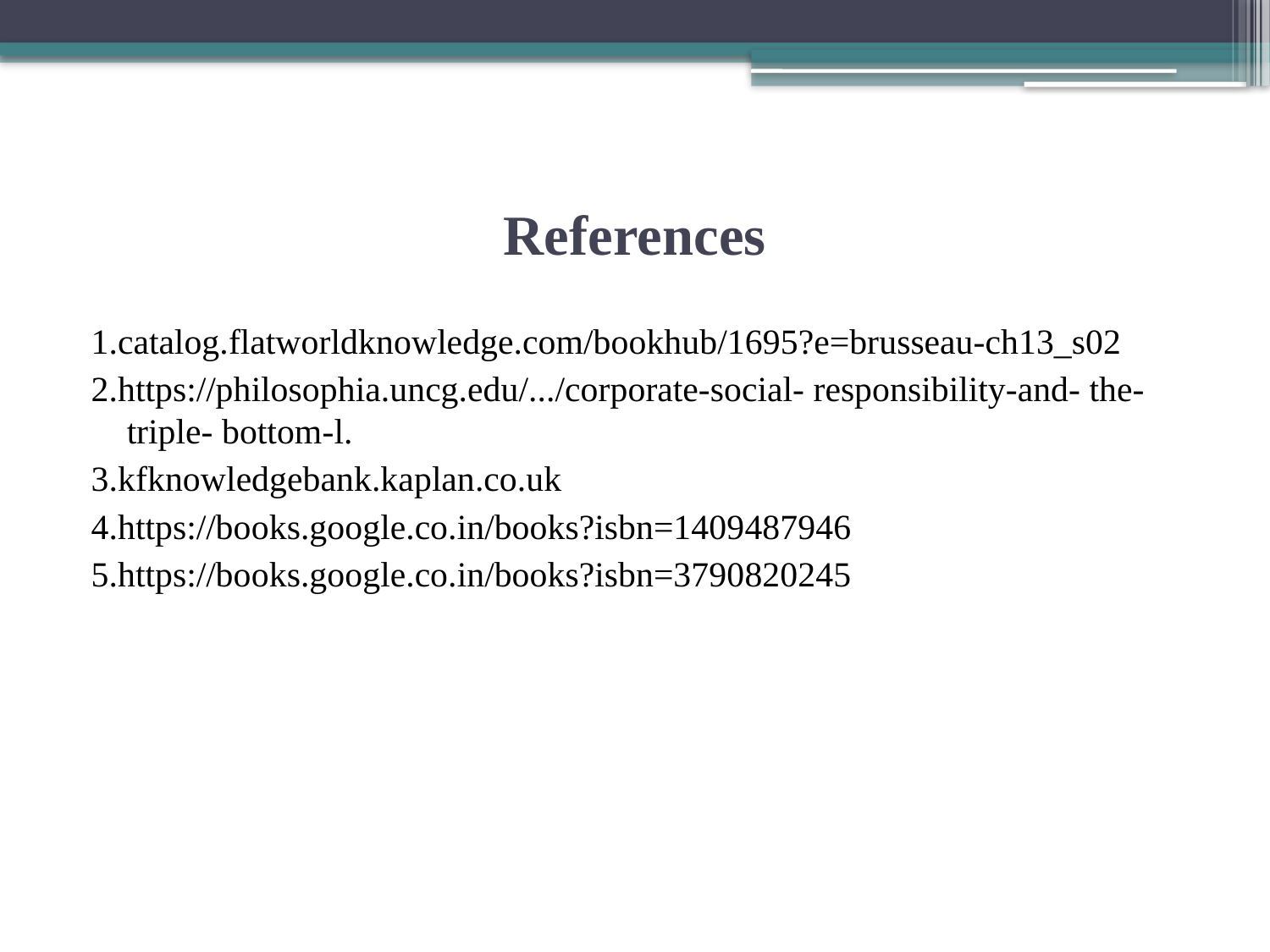

# References
1.catalog.flatworldknowledge.com/bookhub/1695?e=brusseau-ch13_s02
2.https://philosophia.uncg.edu/.../corporate-social- responsibility-and- the-triple- bottom-l.
3.kfknowledgebank.kaplan.co.uk
4.https://books.google.co.in/books?isbn=1409487946
5.https://books.google.co.in/books?isbn=3790820245